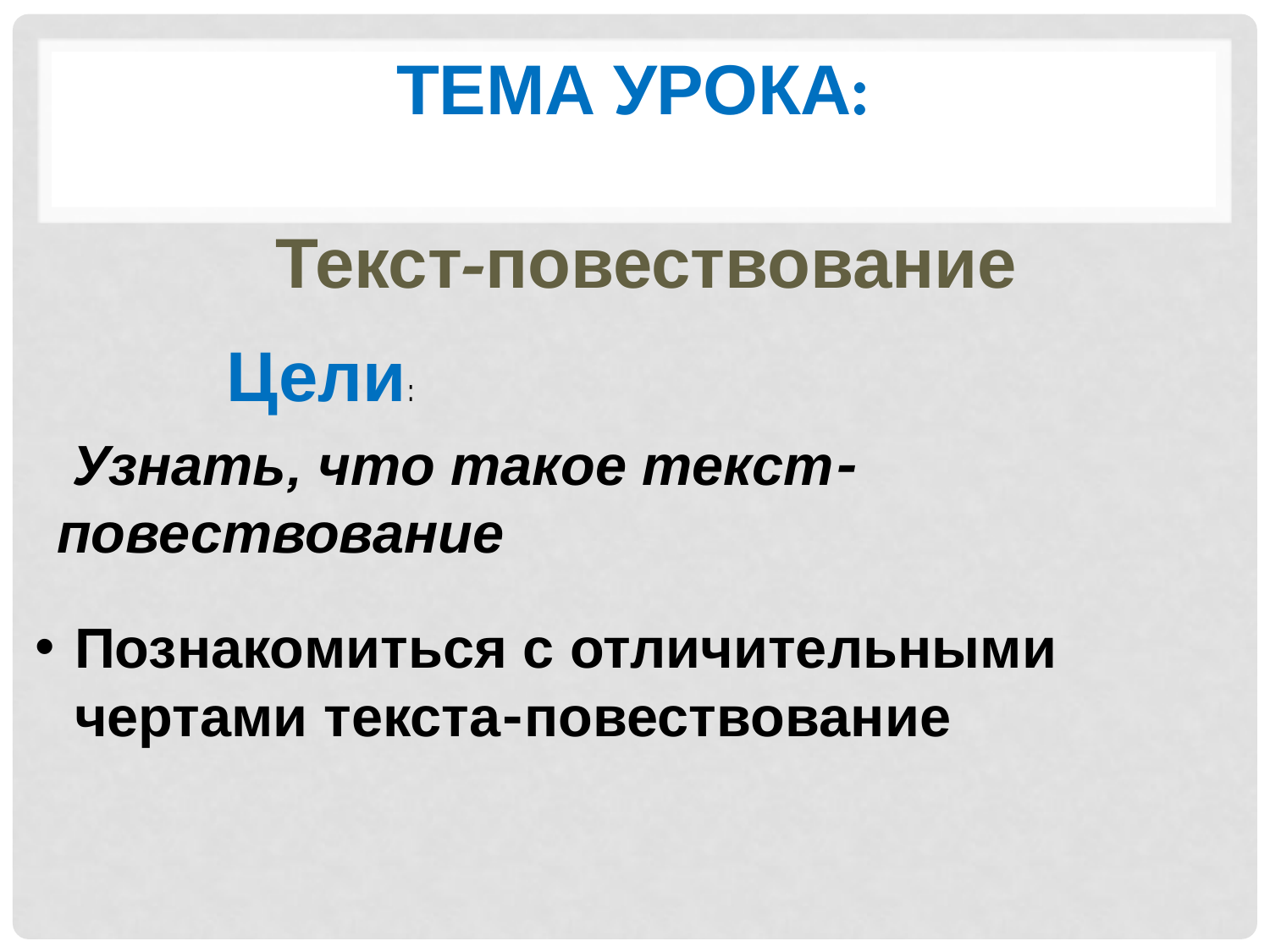

# Тема урока:
Текст-повествование
Цели:
 Узнать, что такое текст-повествование
Познакомиться с отличительными чертами текста-повествование